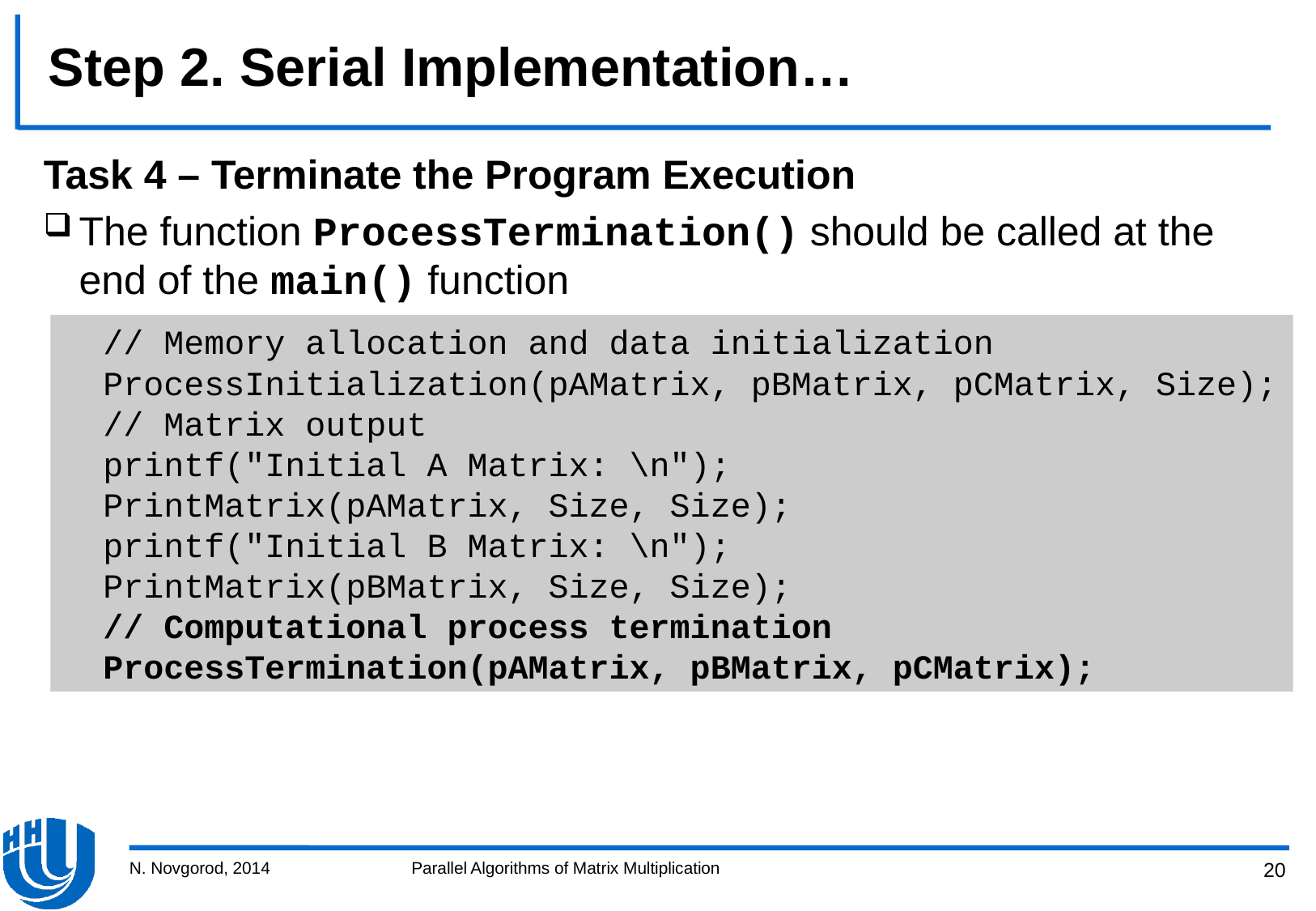

# Step 2. Serial Implementation…
Task 4 – Terminate the Program Execution
The function ProcessTermination() should be called at the end of the main() function
  // Memory allocation and data initialization
  ProcessInitialization(pAMatrix, pBMatrix, pCMatrix, Size);
  // Matrix output
  printf("Initial A Matrix: \n");
  PrintMatrix(pAMatrix, Size, Size);
  printf("Initial B Matrix: \n");
  PrintMatrix(pBMatrix, Size, Size);
  // Computational process termination
  ProcessTermination(pAMatrix, pBMatrix, pCMatrix);
N. Novgorod, 2014
Parallel Algorithms of Matrix Multiplication
20